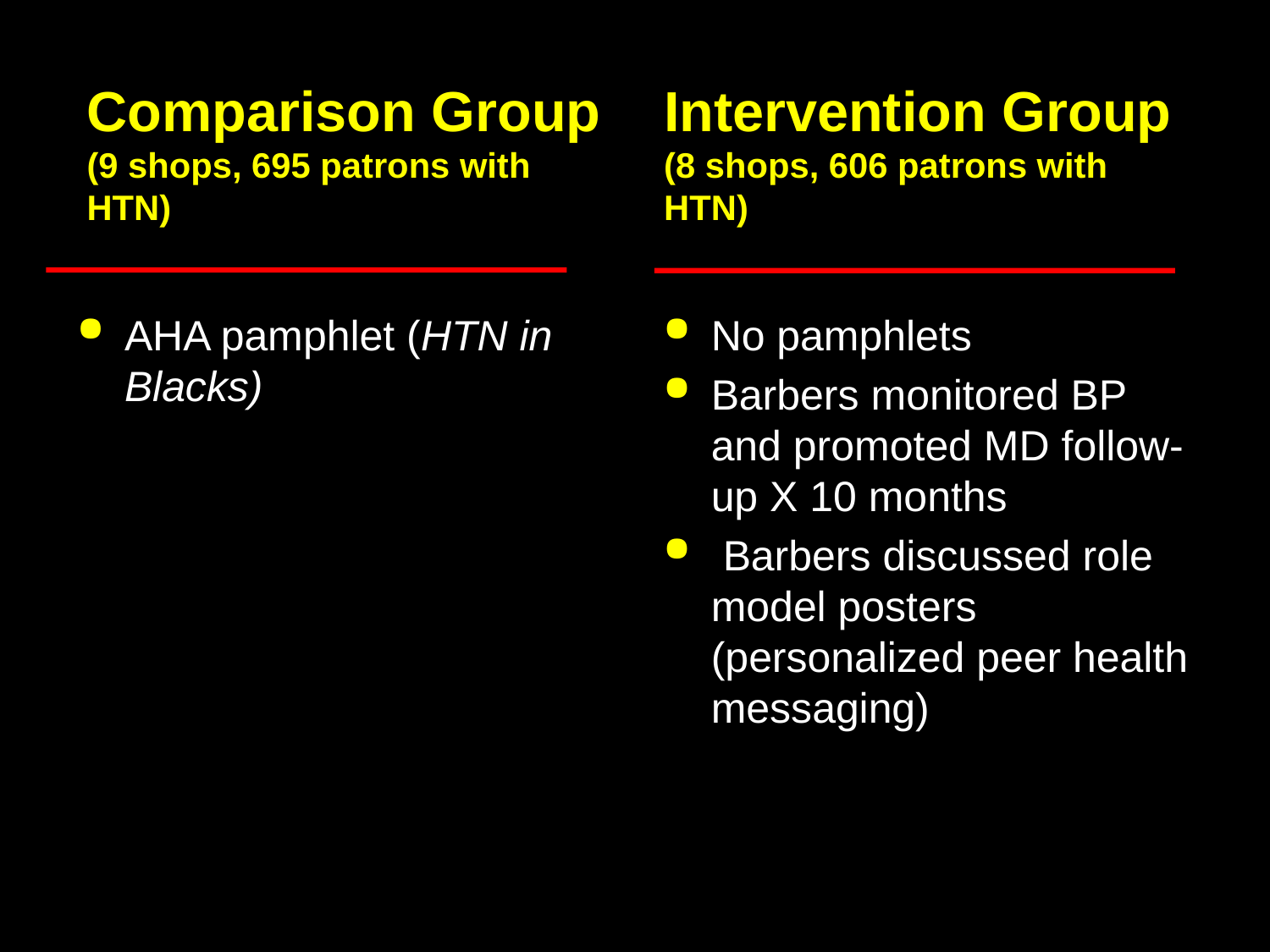

Comparison Group (9 shops, 695 patrons with HTN)

Intervention Group  (8 shops, 606 patrons with HTN)

AHA pamphlet (HTN in Blacks)
No pamphlets
Barbers monitored BP and promoted MD follow-up X 10 months
 Barbers discussed role model posters (personalized peer health messaging)